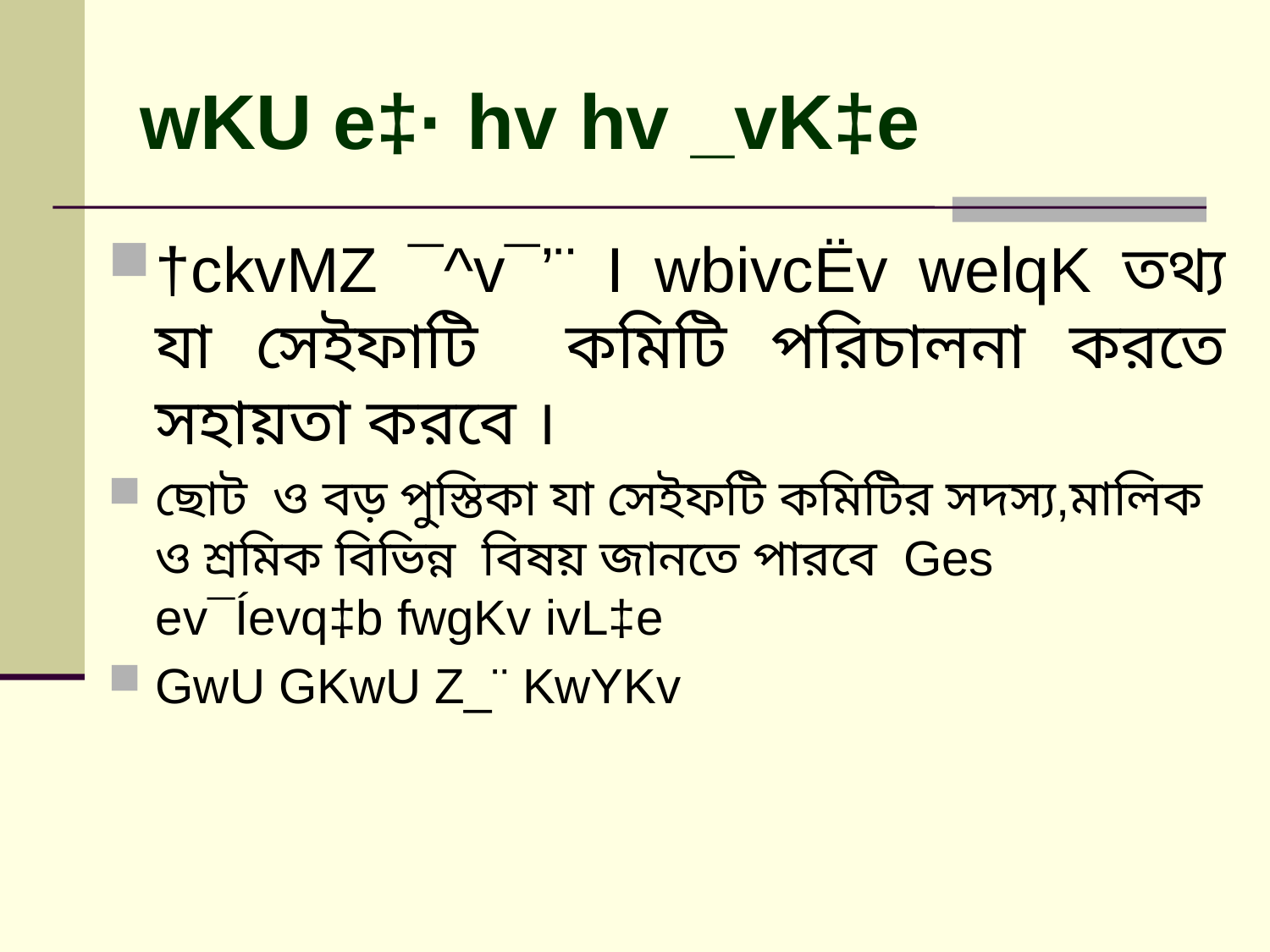

# wKU e‡· hv hv _vK‡e
†ckvMZ ¯^v¯’¨ I wbivcËv welqK তথ্য যা সেইফাটি  কমিটি পরিচালনা করতে সহায়তা করবে ।
ছোট  ও বড় পুস্তিকা যা সেইফটি কমিটির সদস্য,মালিক ও শ্রমিক বিভিন্ন  বিষয় জানতে পারবে  Ges ev¯Íevq‡b fwgKv ivL‡e
GwU GKwU Z_¨ KwYKv